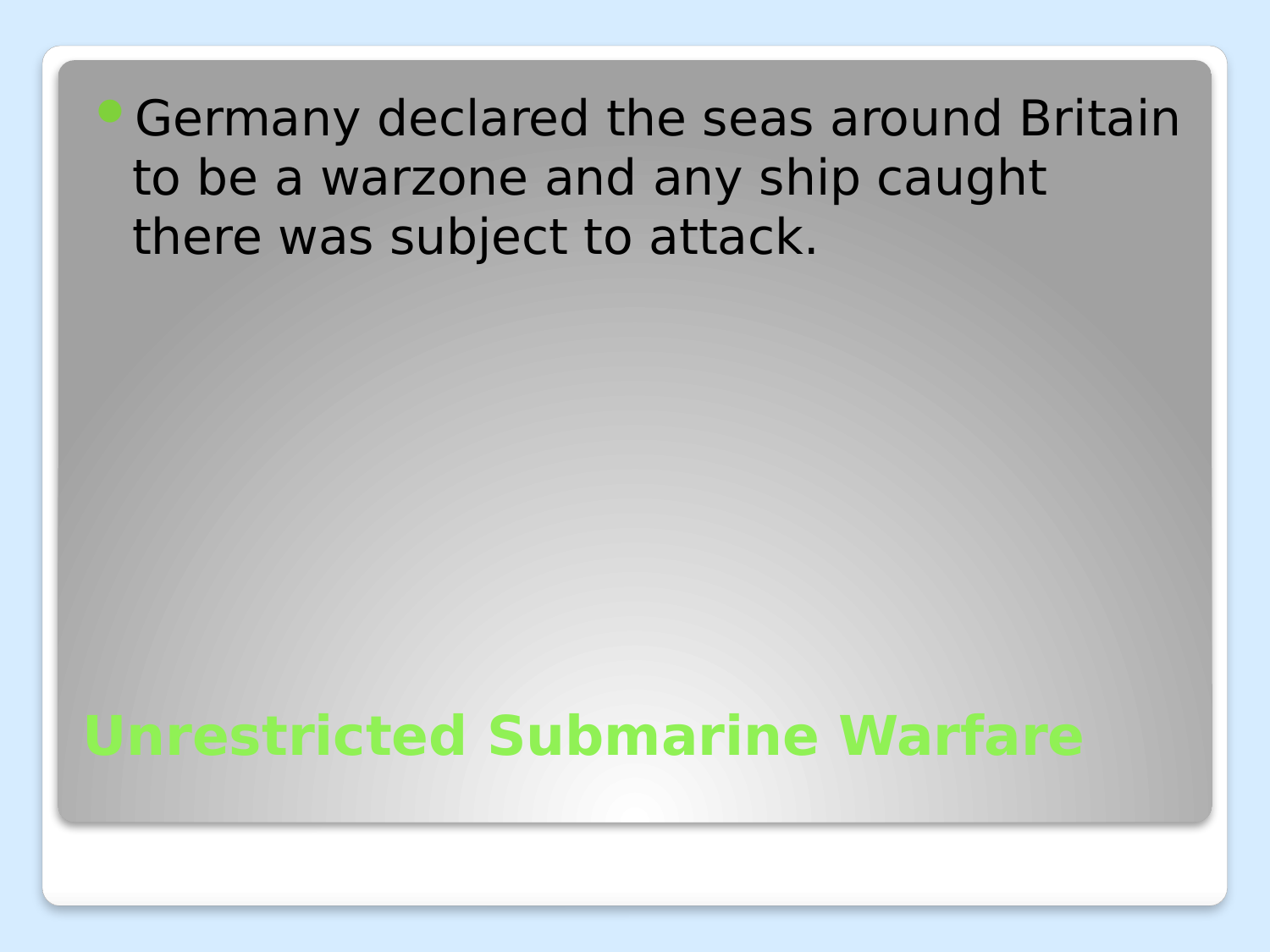

Germany declared the seas around Britain to be a warzone and any ship caught there was subject to attack.
# Unrestricted Submarine Warfare